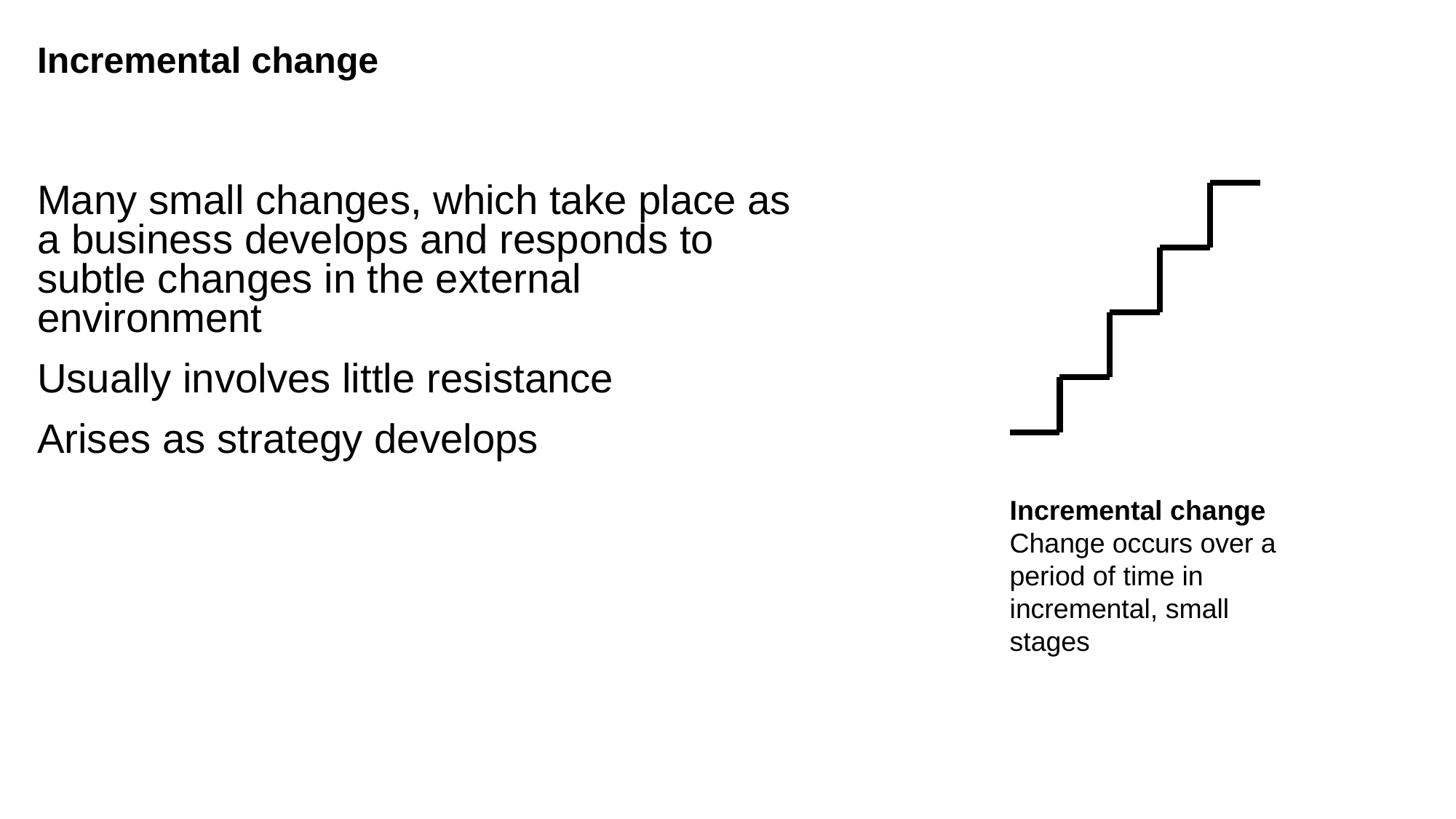

# Incremental change
Many small changes, which take place as a business develops and responds to subtle changes in the external environment
Usually involves little resistance
Arises as strategy develops

Incremental change
Change occurs over a period of time in incremental, small stages